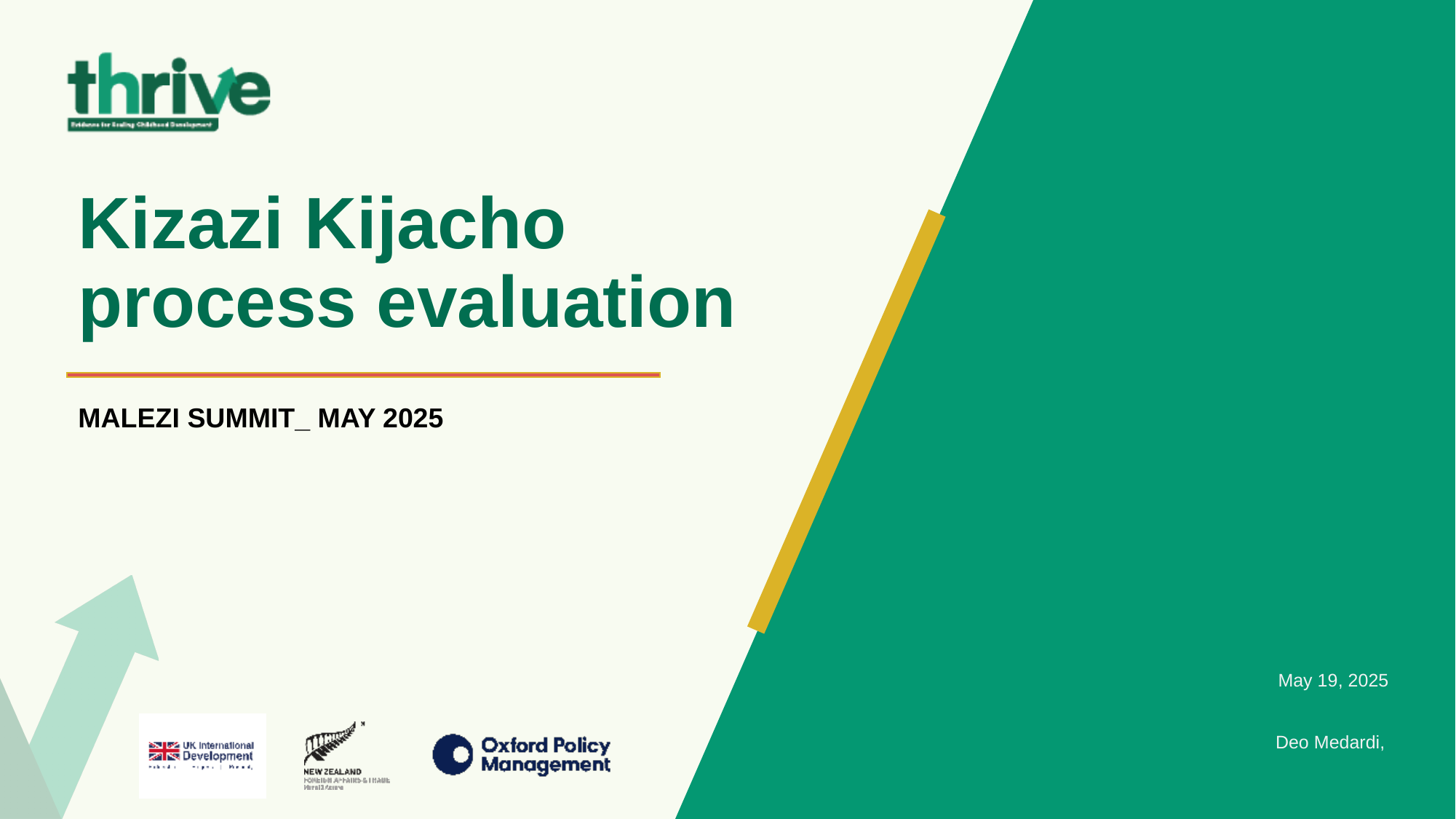

Kizazi Kijacho process evaluation
MALEZI SUMMIT_ MAY 2025
May 19, 2025
Deo Medardi,